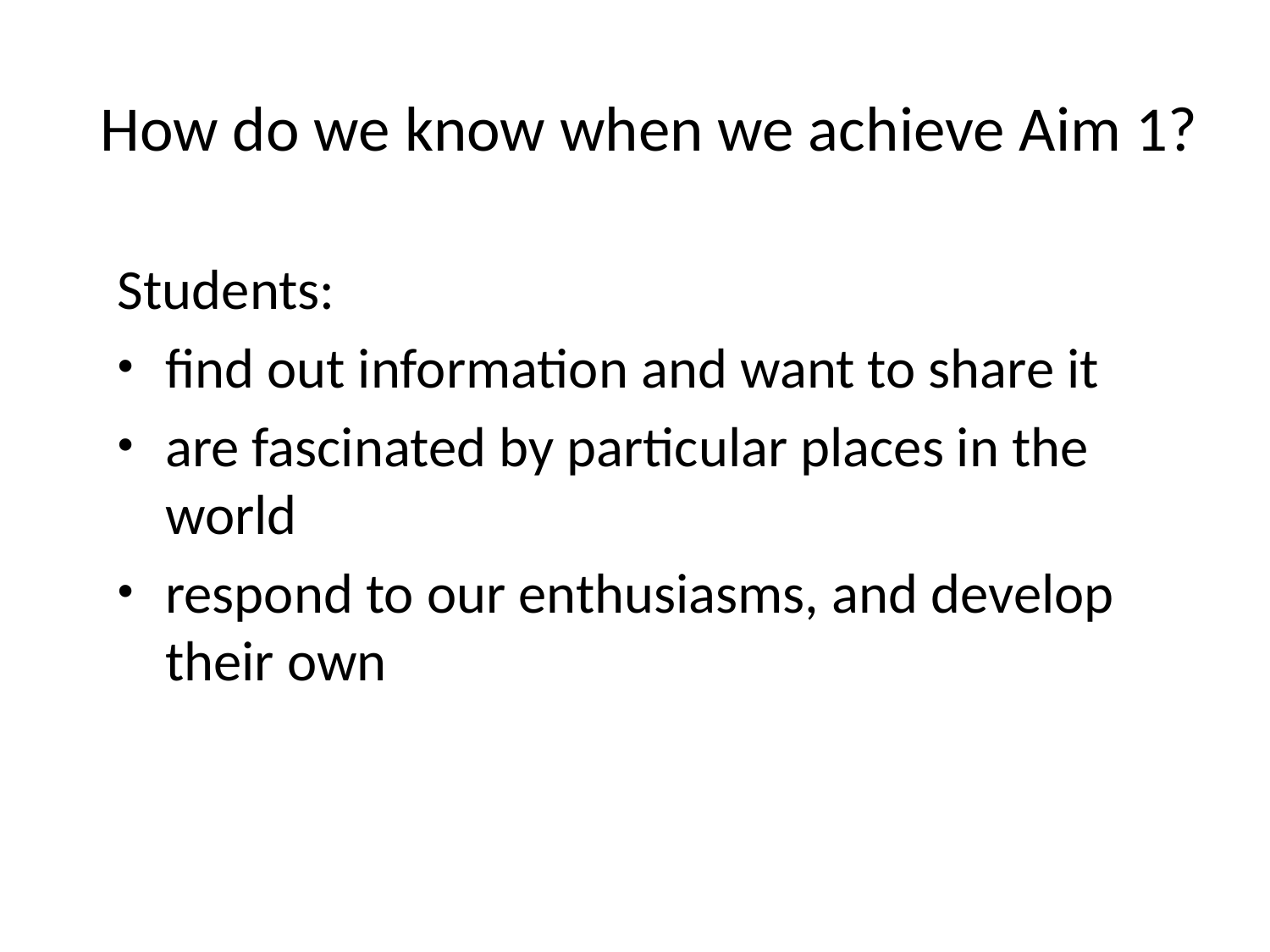

# How do we know when we achieve Aim 1?
Students:
find out information and want to share it
are fascinated by particular places in the world
respond to our enthusiasms, and develop their own